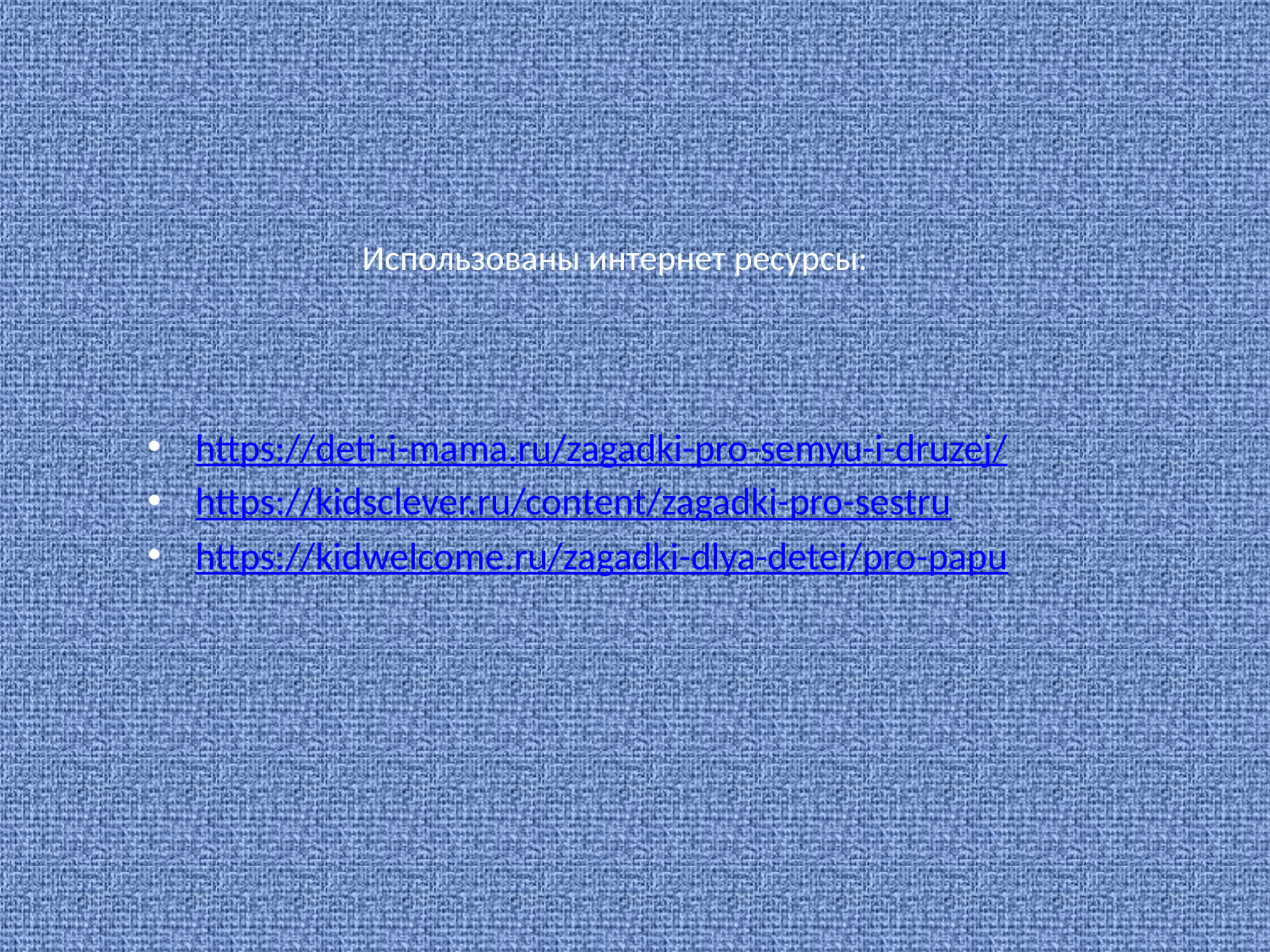

# Использованы интернет ресурсы:
https://deti-i-mama.ru/zagadki-pro-semyu-i-druzej/
https://kidsclever.ru/content/zagadki-pro-sestru
https://kidwelcome.ru/zagadki-dlya-detei/pro-papu